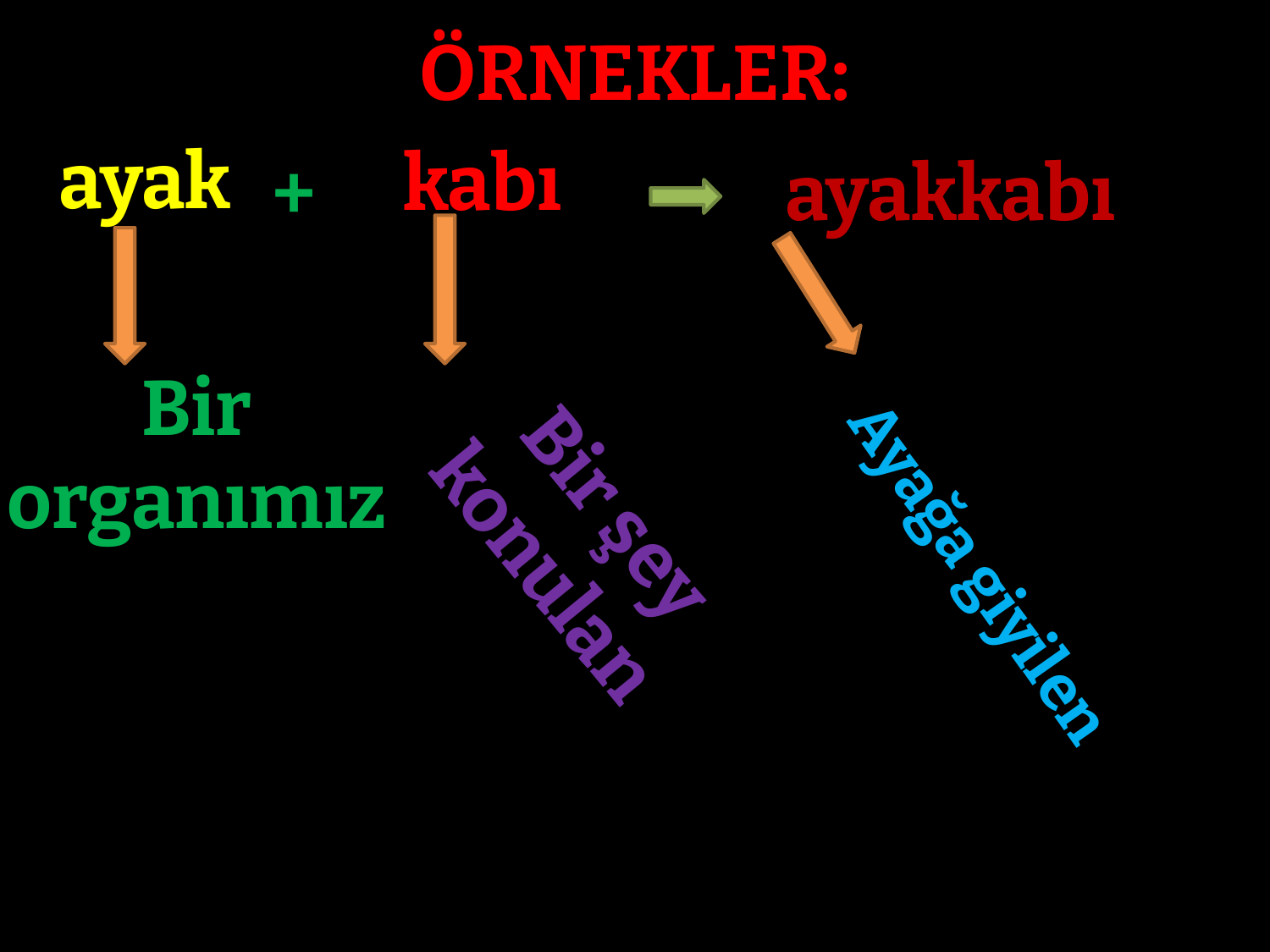

ÖRNEKLER:
ayak
kabı
+
ayakkabı

#
Bir organımız
Bir şey konulan
Ayağa giyilen